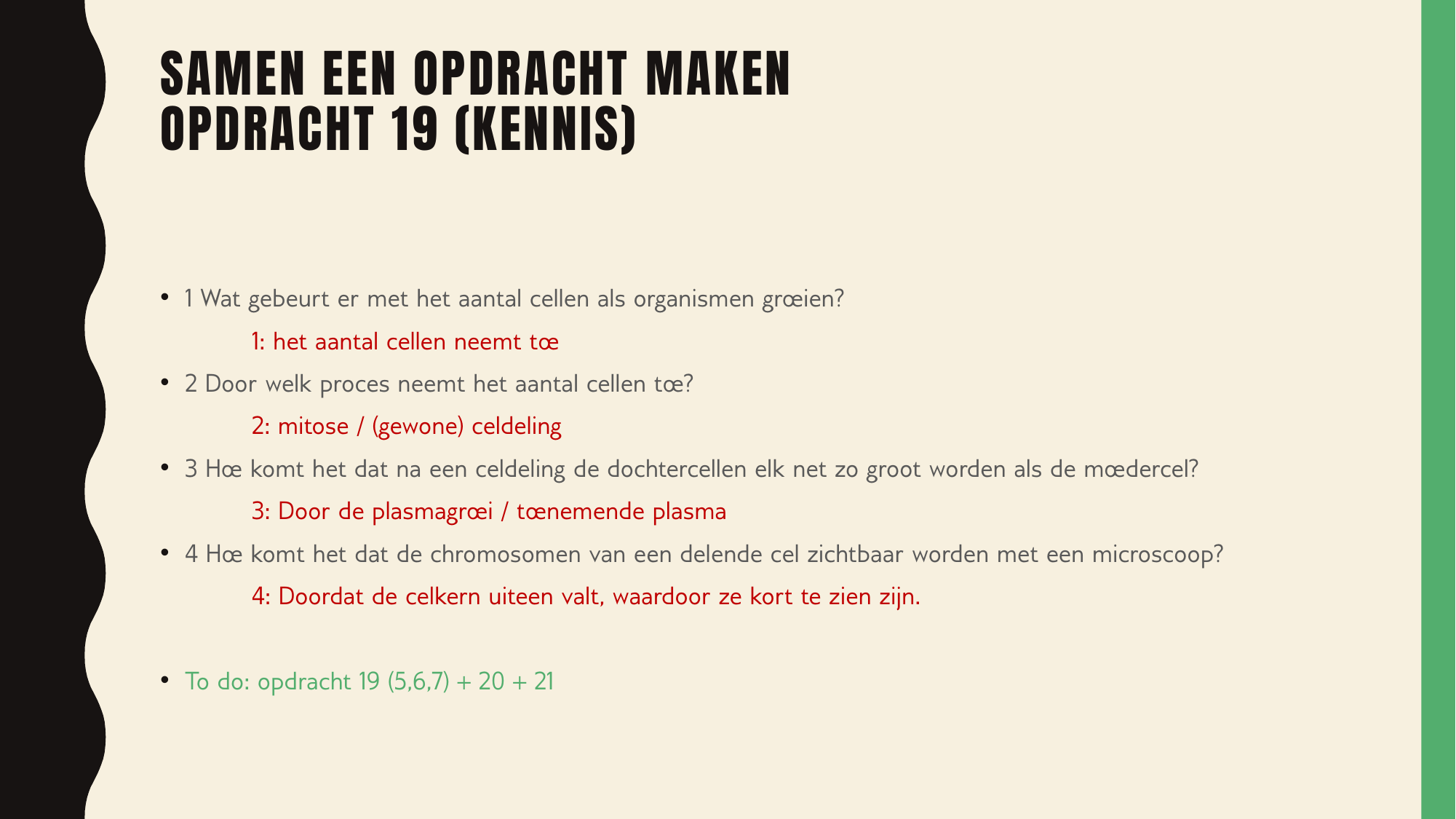

# Samen een opdracht maken Opdracht 19 (kennis)
1 Wat gebeurt er met het aantal cellen als organismen groeien?
	1: het aantal cellen neemt toe
2 Door welk proces neemt het aantal cellen toe?
	2: mitose / (gewone) celdeling
3 Hoe komt het dat na een celdeling de dochtercellen elk net zo groot worden als de moedercel?
	3: Door de plasmagroei / toenemende plasma
4 Hoe komt het dat de chromosomen van een delende cel zichtbaar worden met een microscoop?
	4: Doordat de celkern uiteen valt, waardoor ze kort te zien zijn.

To do: opdracht 19 (5,6,7) + 20 + 21